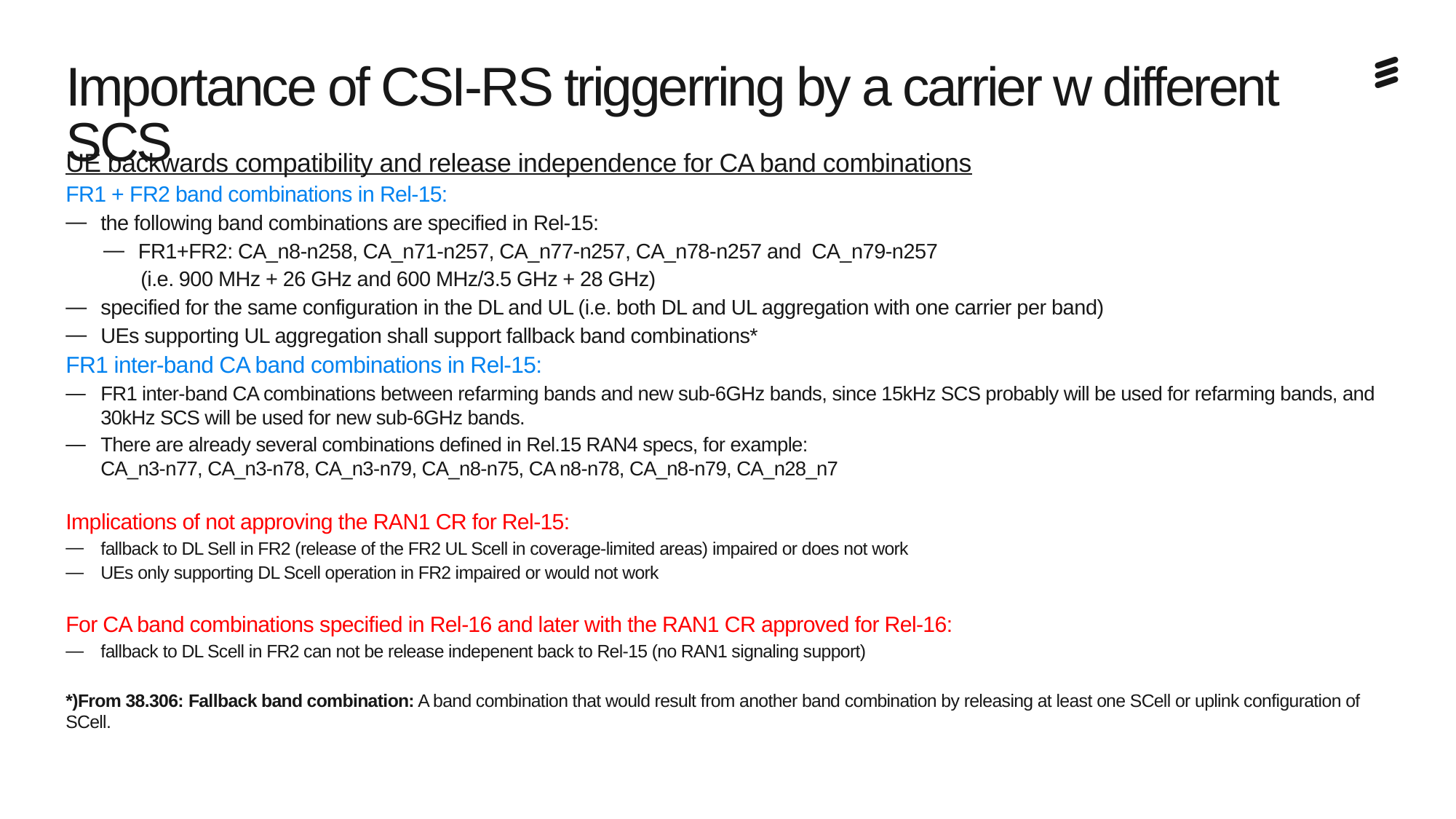

# Importance of CSI-RS triggerring by a carrier w different SCS
UE backwards compatibility and release independence for CA band combinations
FR1 + FR2 band combinations in Rel-15:
the following band combinations are specified in Rel-15:
FR1+FR2: CA_n8-n258, CA_n71-n257, CA_n77-n257, CA_n78-n257 and  CA_n79-n257
(i.e. 900 MHz + 26 GHz and 600 MHz/3.5 GHz + 28 GHz)
specified for the same configuration in the DL and UL (i.e. both DL and UL aggregation with one carrier per band)
UEs supporting UL aggregation shall support fallback band combinations*
FR1 inter-band CA band combinations in Rel-15:
FR1 inter-band CA combinations between refarming bands and new sub-6GHz bands, since 15kHz SCS probably will be used for refarming bands, and 30kHz SCS will be used for new sub-6GHz bands.
There are already several combinations defined in Rel.15 RAN4 specs, for example:
CA_n3-n77, CA_n3-n78, CA_n3-n79, CA_n8-n75, CA n8-n78, CA_n8-n79, CA_n28_n7

Implications of not approving the RAN1 CR for Rel-15:
fallback to DL Sell in FR2 (release of the FR2 UL Scell in coverage-limited areas) impaired or does not work
UEs only supporting DL Scell operation in FR2 impaired or would not work

For CA band combinations specified in Rel-16 and later with the RAN1 CR approved for Rel-16:
fallback to DL Scell in FR2 can not be release indepenent back to Rel-15 (no RAN1 signaling support)

*)From 38.306: Fallback band combination: A band combination that would result from another band combination by releasing at least one SCell or uplink configuration of SCell.